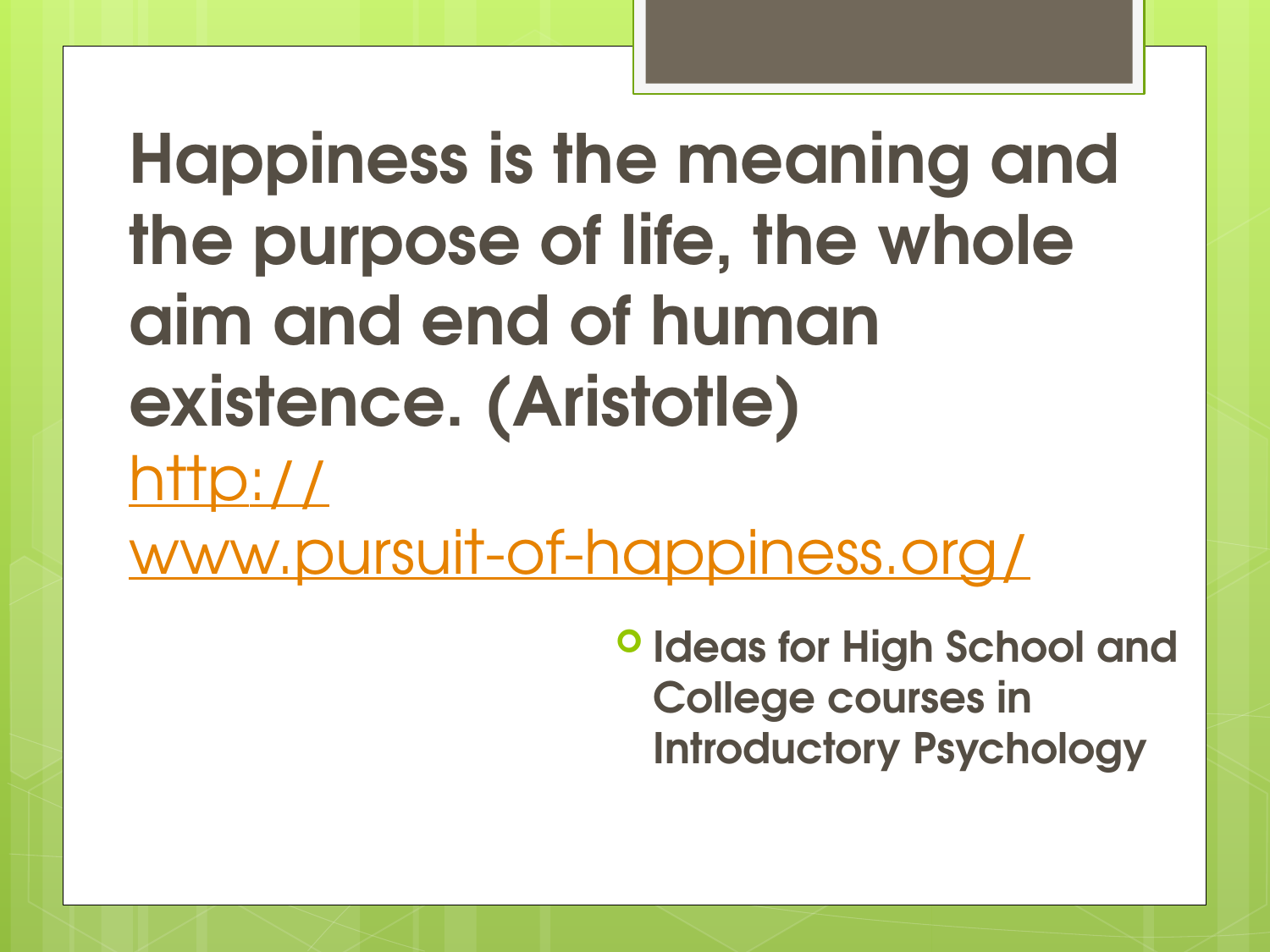

Happiness is the meaning and the purpose of life, the whole aim and end of human existence. (Aristotle)
http://www.pursuit-of-happiness.org/
Ideas for High School and College courses in Introductory Psychology